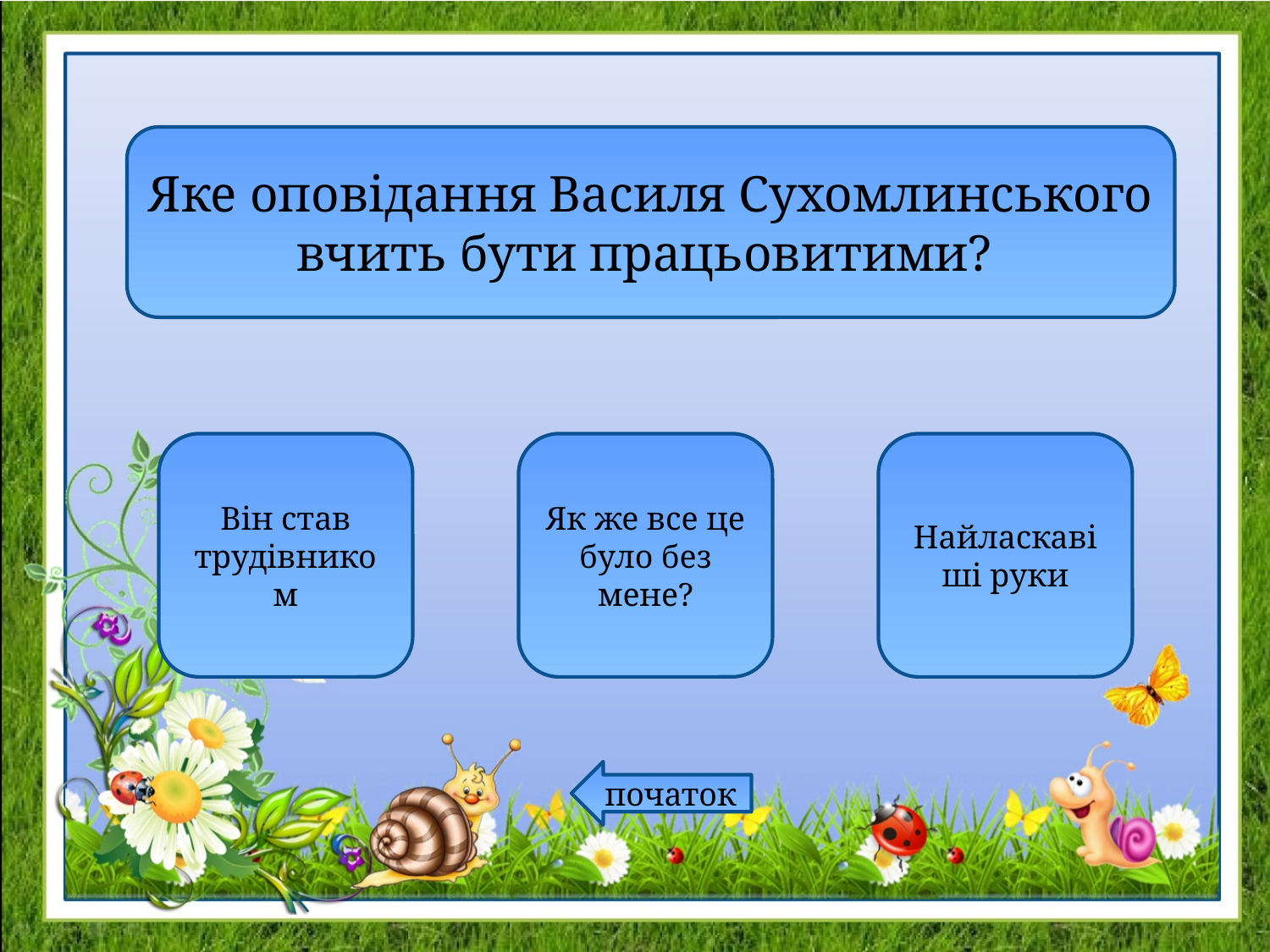

Яке оповідання Василя Сухомлинського вчить бути працьовитими?
Він став трудівником
Як же все це було без мене?
Найласкавіші руки
початок